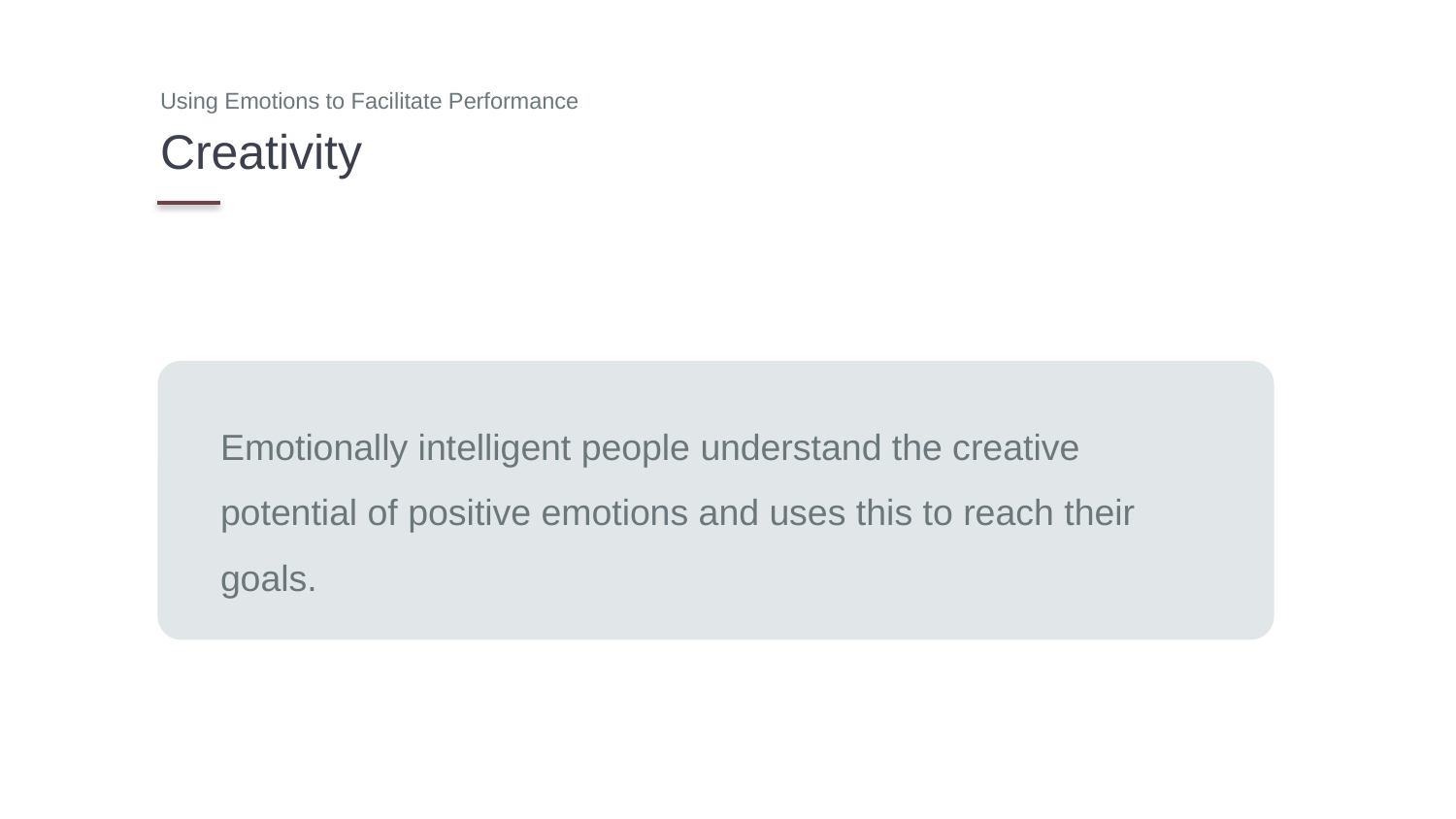

Using Emotions to Facilitate Performance
# Creativity
Emotionally intelligent people understand the creative potential of positive emotions and uses this to reach their goals.